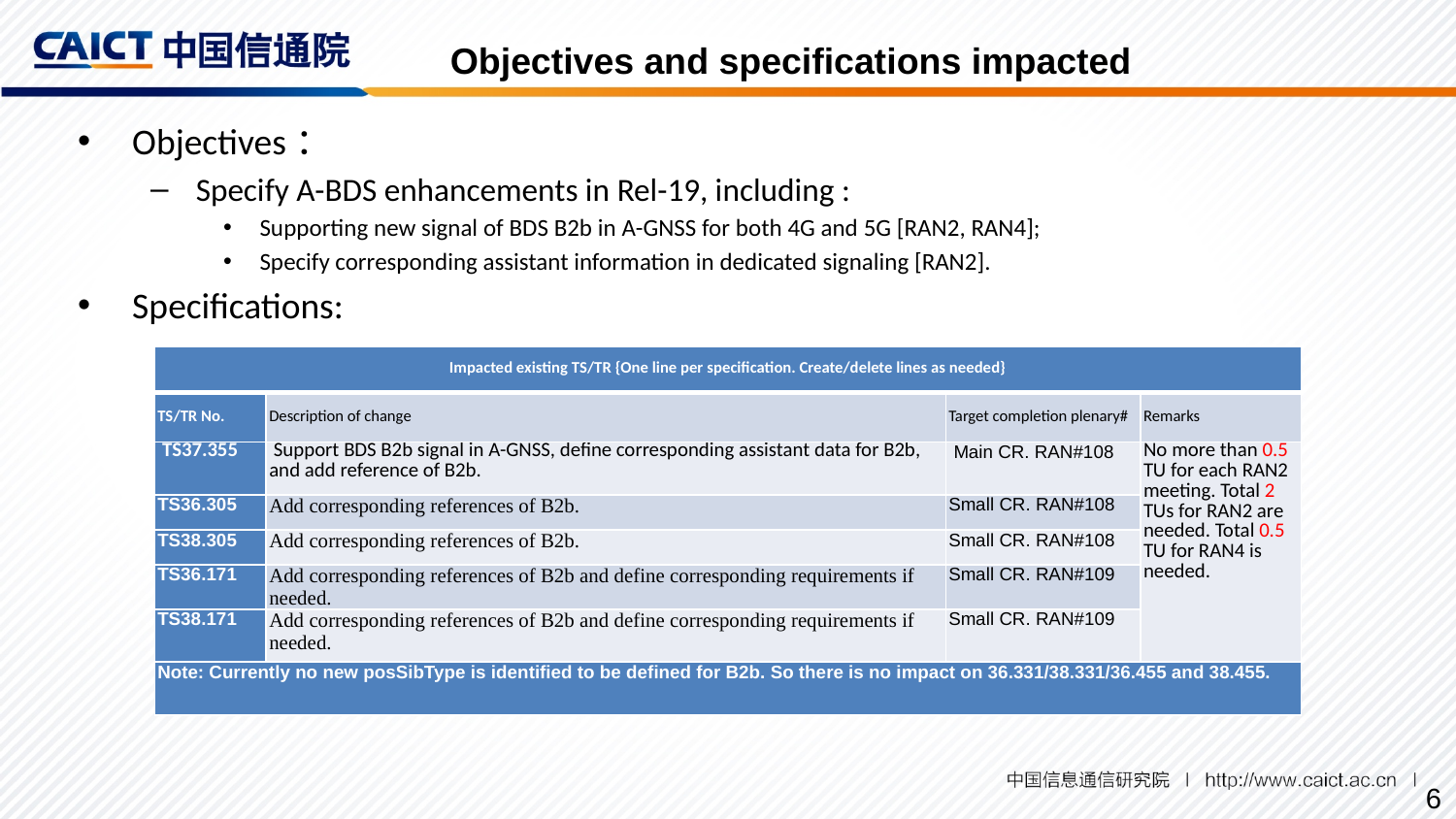

# Objectives and specifications impacted
Objectives：
Specify A-BDS enhancements in Rel-19, including :
Supporting new signal of BDS B2b in A-GNSS for both 4G and 5G [RAN2, RAN4];
Specify corresponding assistant information in dedicated signaling [RAN2].
Specifications:

| Impacted existing TS/TR {One line per specification. Create/delete lines as needed} |  |  |  |
| --- | --- | --- | --- |
| TS/TR No. | Description of change | Target completion plenary# | Remarks |
| TS37.355 | Support BDS B2b signal in A-GNSS, define corresponding assistant data for B2b, and add reference of B2b. | Main CR. RAN#108 | No more than 0.5 TU for each RAN2 meeting. Total 2 TUs for RAN2 are needed. Total 0.5 TU for RAN4 is needed. |
| TS36.305 | Add corresponding references of B2b. | Small CR. RAN#108 |  |
| TS38.305 | Add corresponding references of B2b. | Small CR. RAN#108 |  |
| TS36.171 | Add corresponding references of B2b and define corresponding requirements if needed. | Small CR. RAN#109 |  |
| TS38.171 | Add corresponding references of B2b and define corresponding requirements if needed. | Small CR. RAN#109 |  |
| Note: Currently no new posSibType is identified to be defined for B2b. So there is no impact on 36.331/38.331/36.455 and 38.455. |  |  |  |